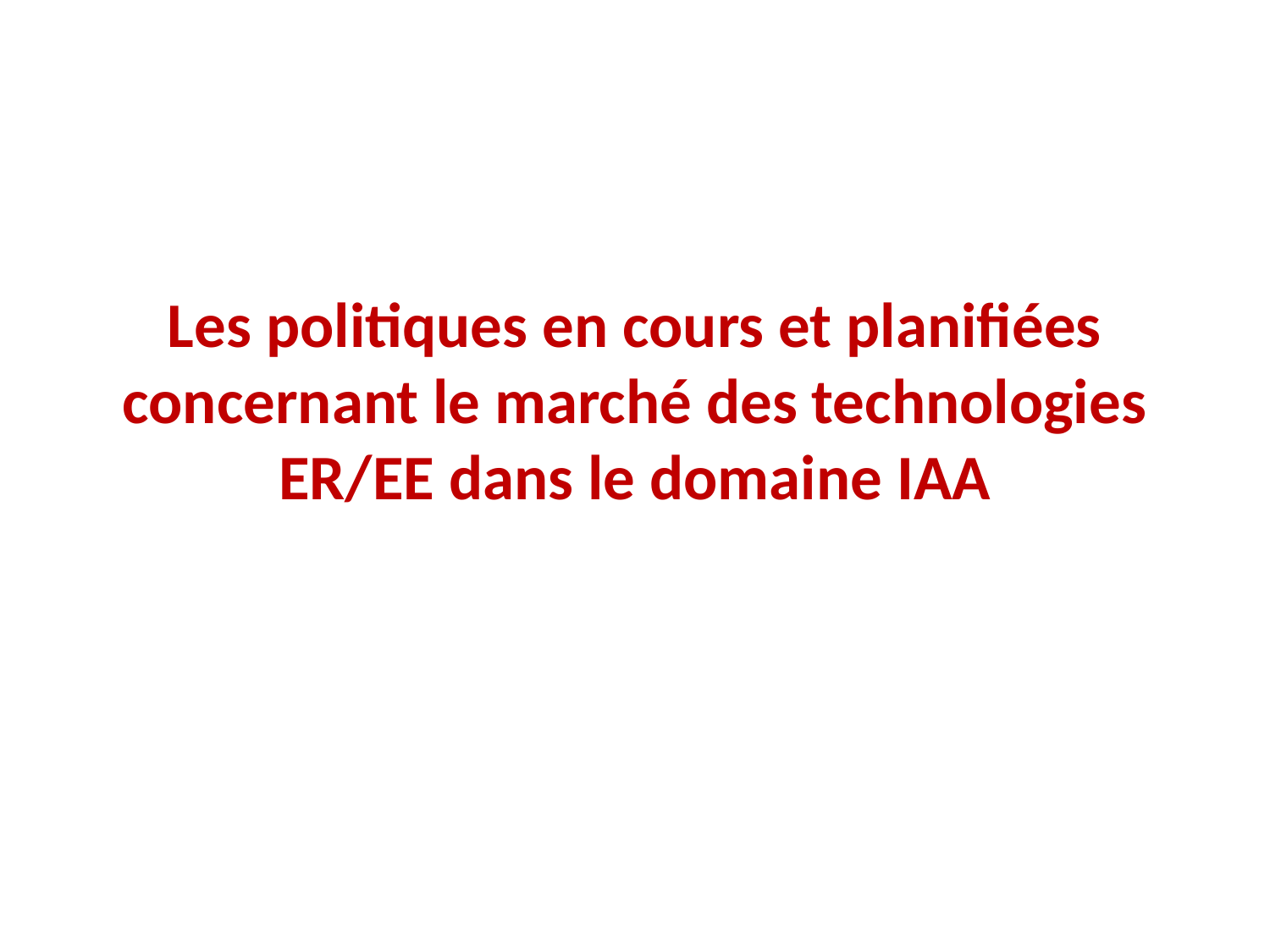

# Les politiques en cours et planifiées concernant le marché des technologies ER/EE dans le domaine IAA